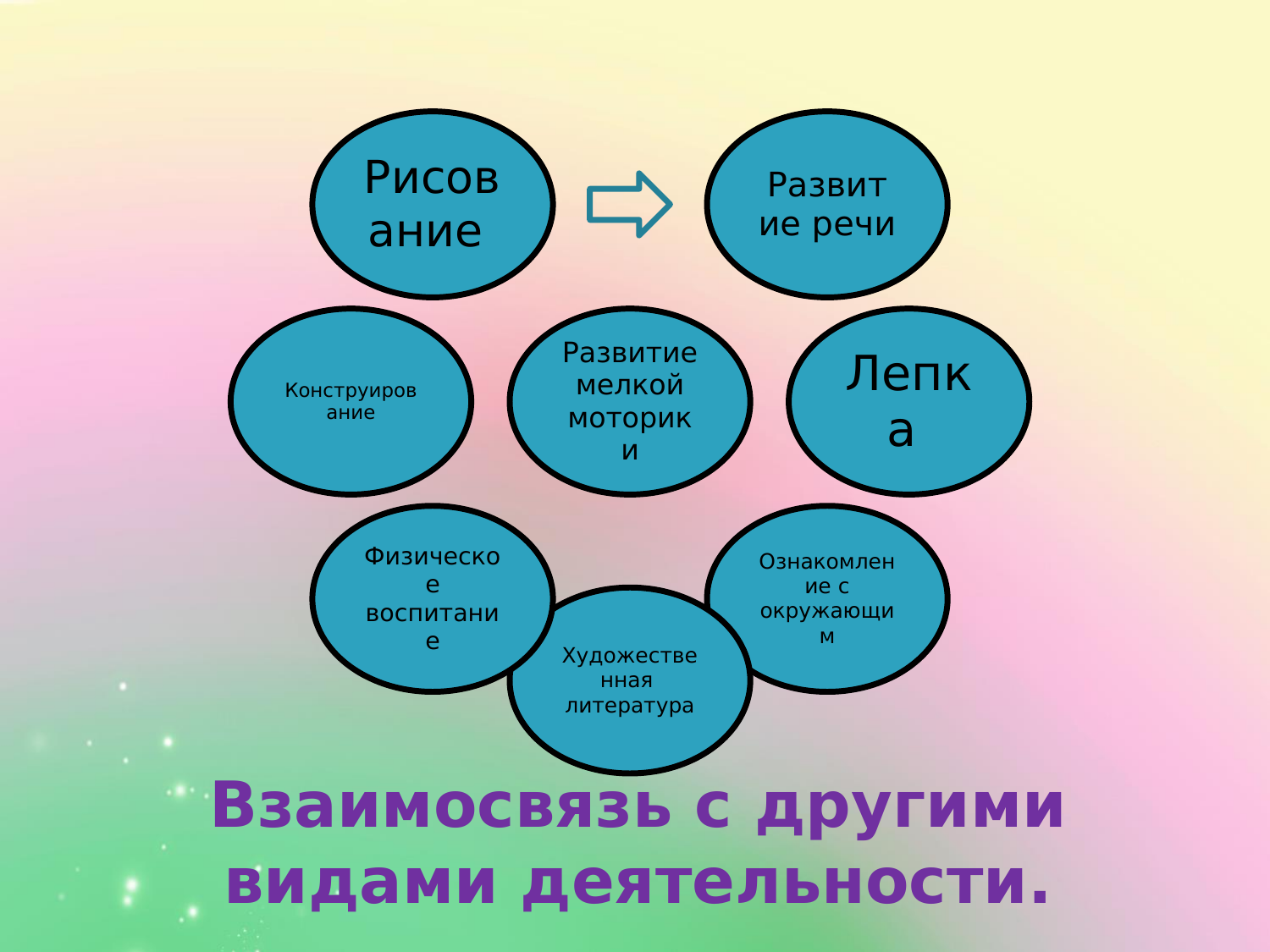

Развитие мелкой моторики
Развитие речи
Лепка
Конструирование
Рисование
Физическое воспитание
Художественная
литература
Ознакомление с окружающим
# Взаимосвязь с другими видами деятельности.